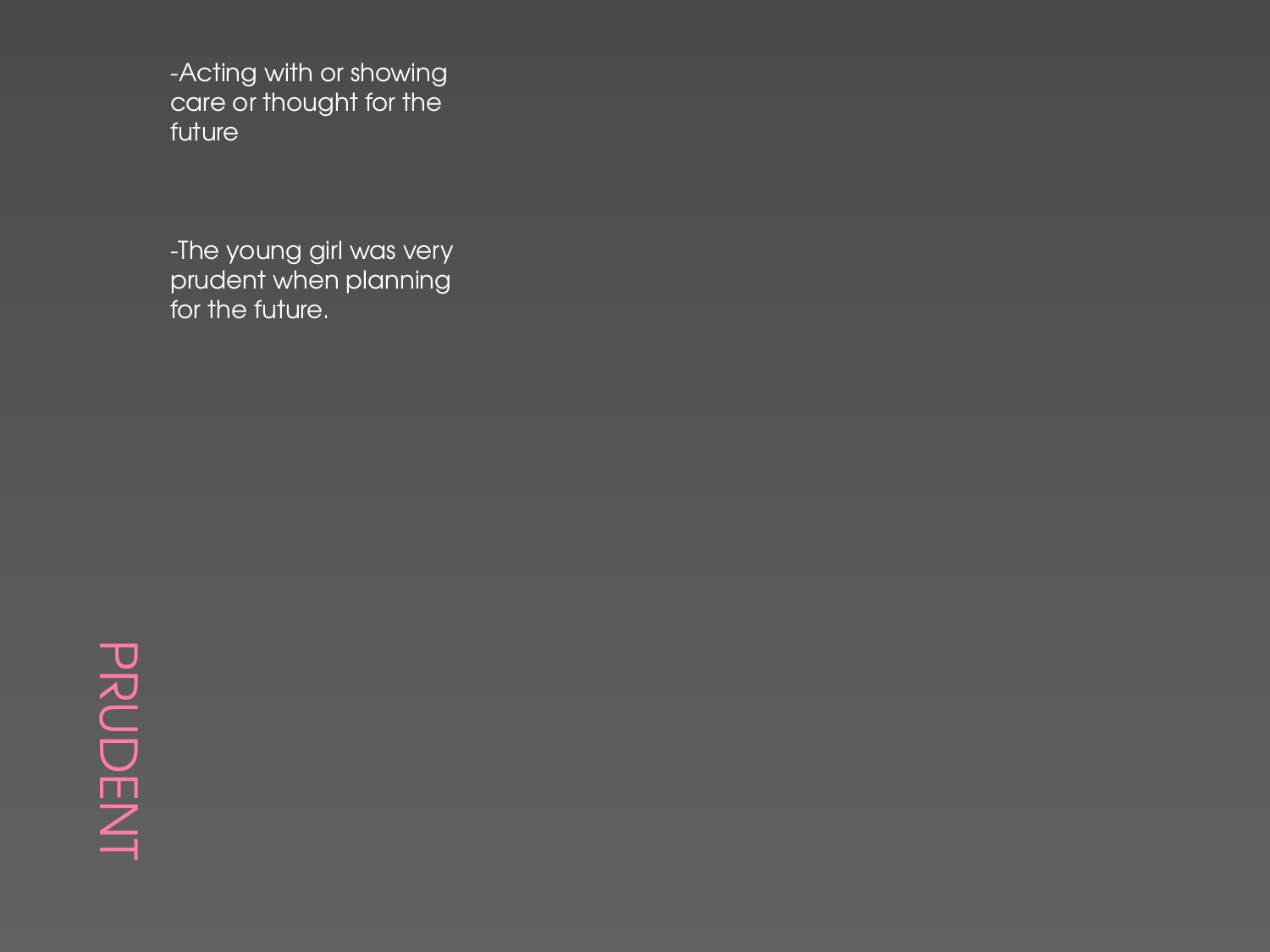

# Prudent
-Acting with or showing care or thought for the future

-The young girl was very prudent when planning for the future.